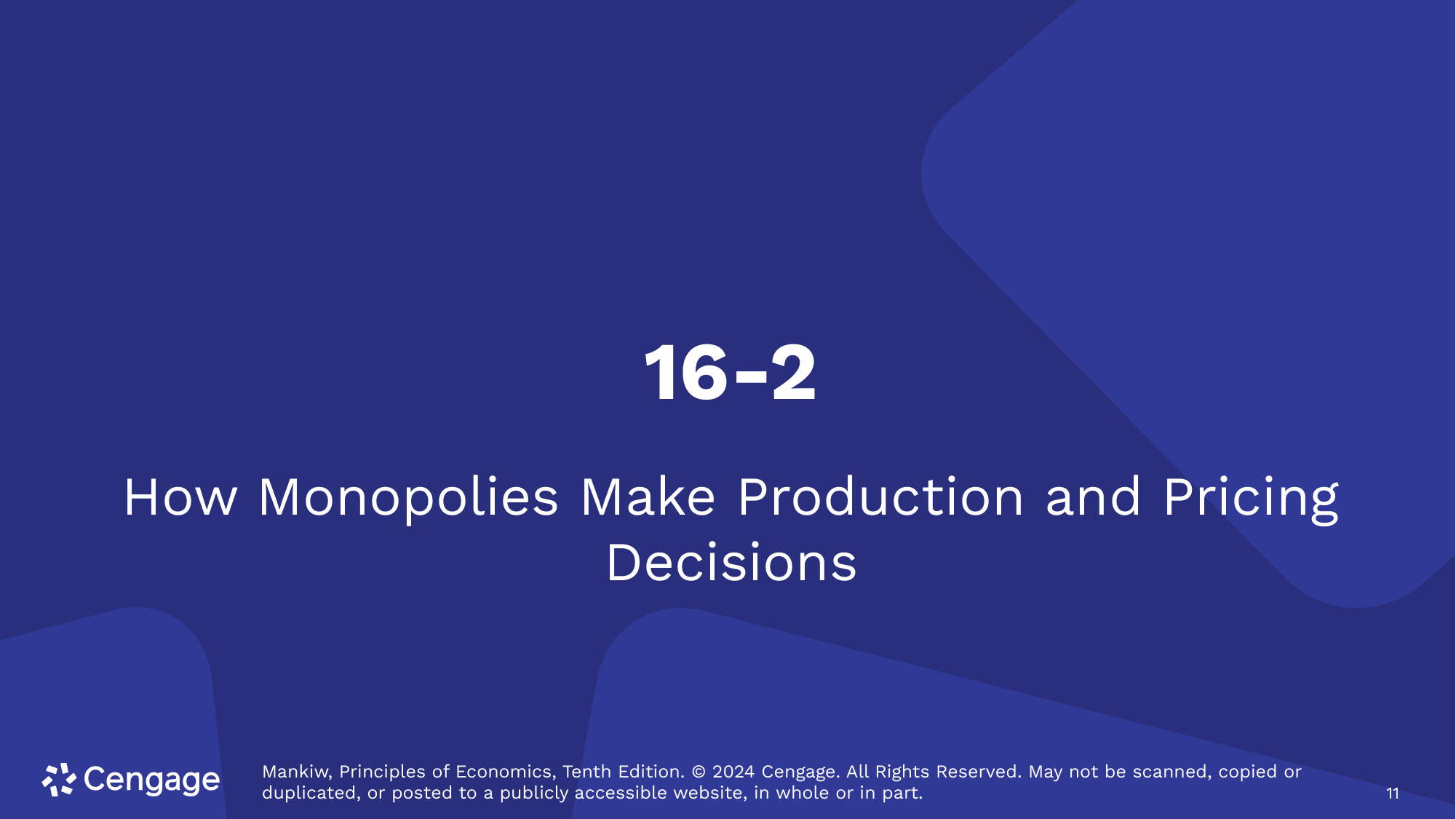

# 16-2
How Monopolies Make Production and Pricing Decisions